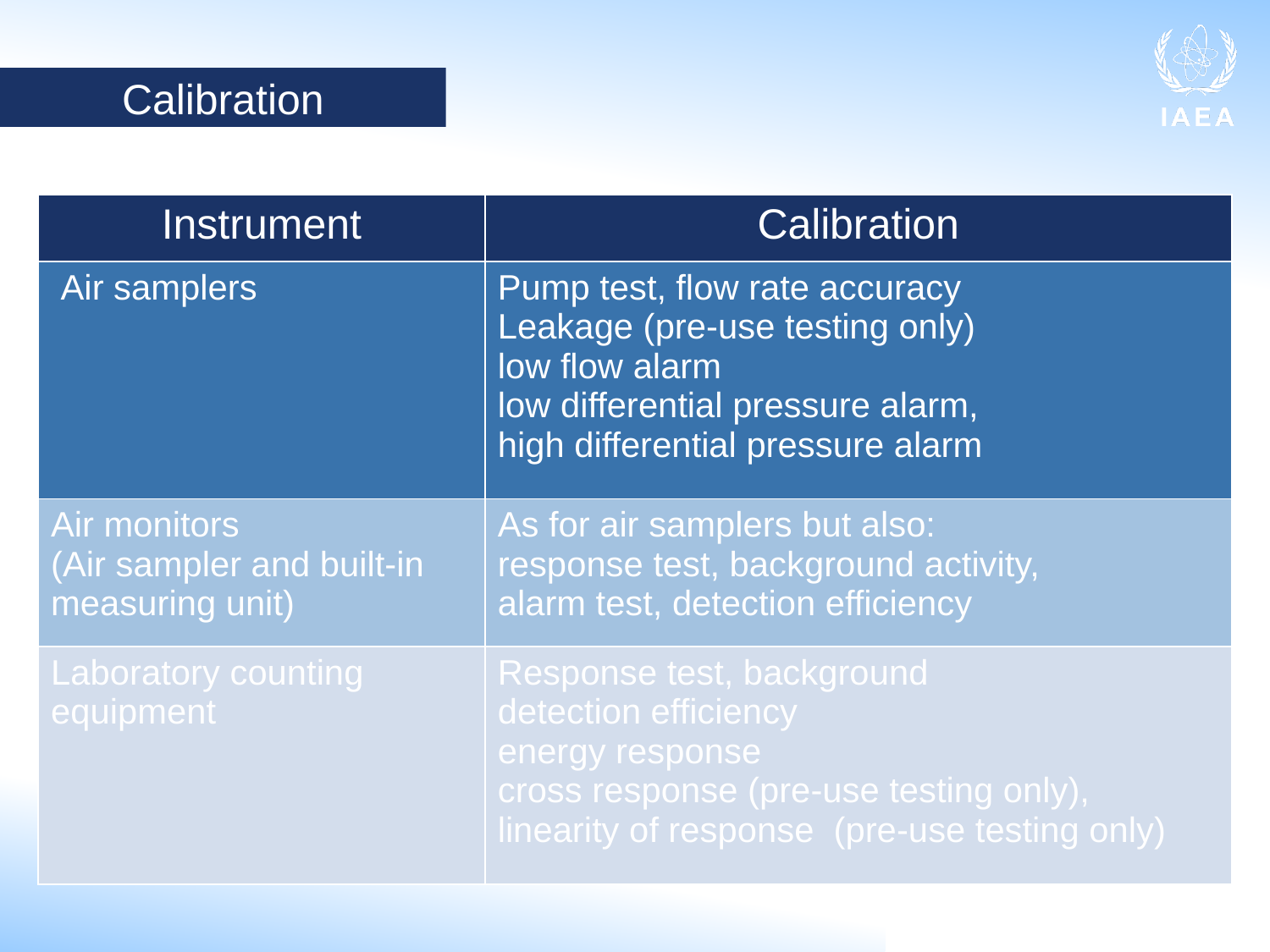

Calibration
| Instrument | Calibration |
| --- | --- |
| Air samplers | Pump test, flow rate accuracy Leakage (pre-use testing only) low flow alarm low differential pressure alarm, high differential pressure alarm |
| Air monitors (Air sampler and built-in measuring unit) | As for air samplers but also: response test, background activity, alarm test, detection efficiency |
| Laboratory counting equipment | Response test, background detection efficiency energy response cross response (pre-use testing only), linearity of response (pre-use testing only) |